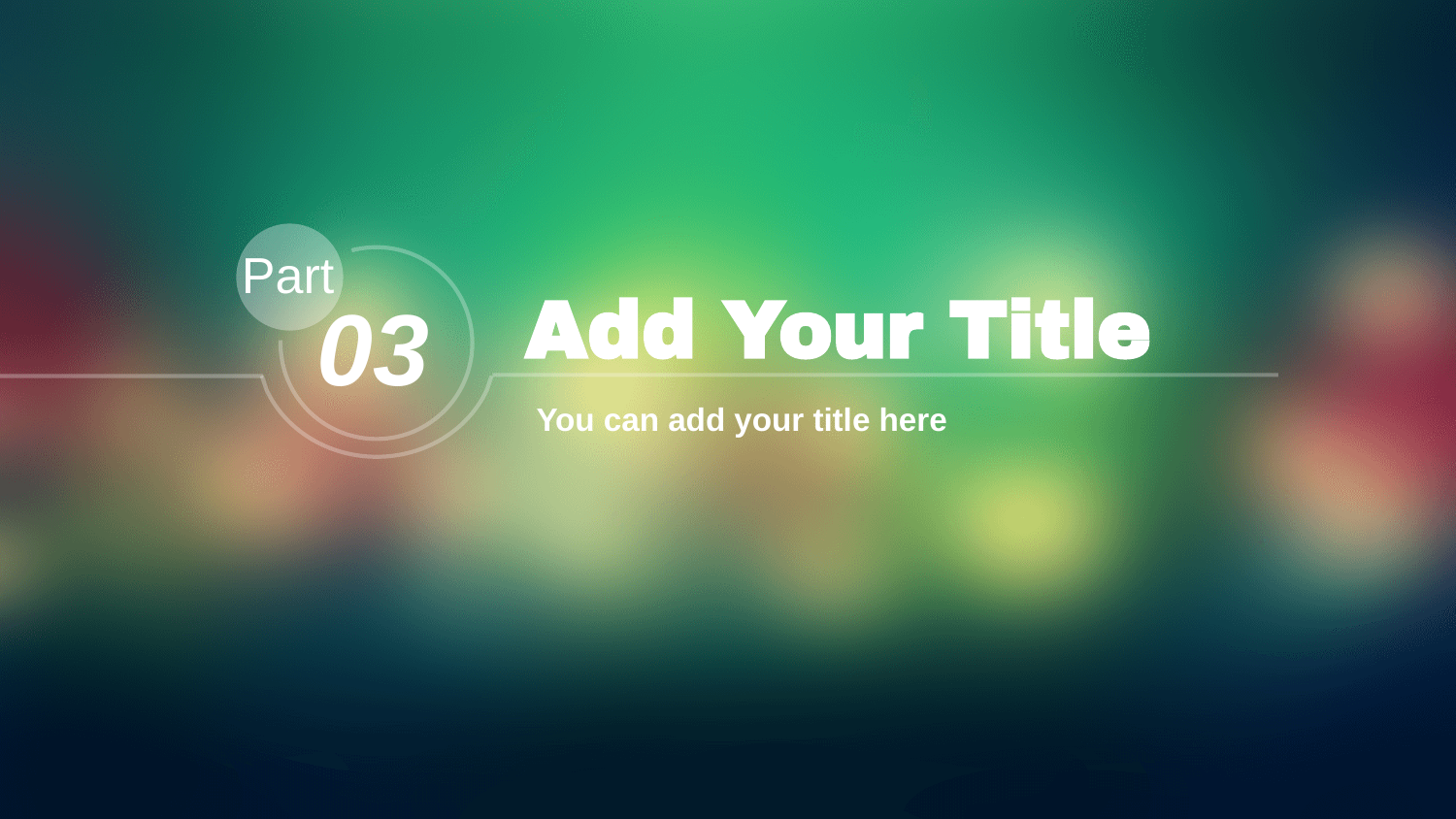

Part
Add Your Title

03

You can add your title here